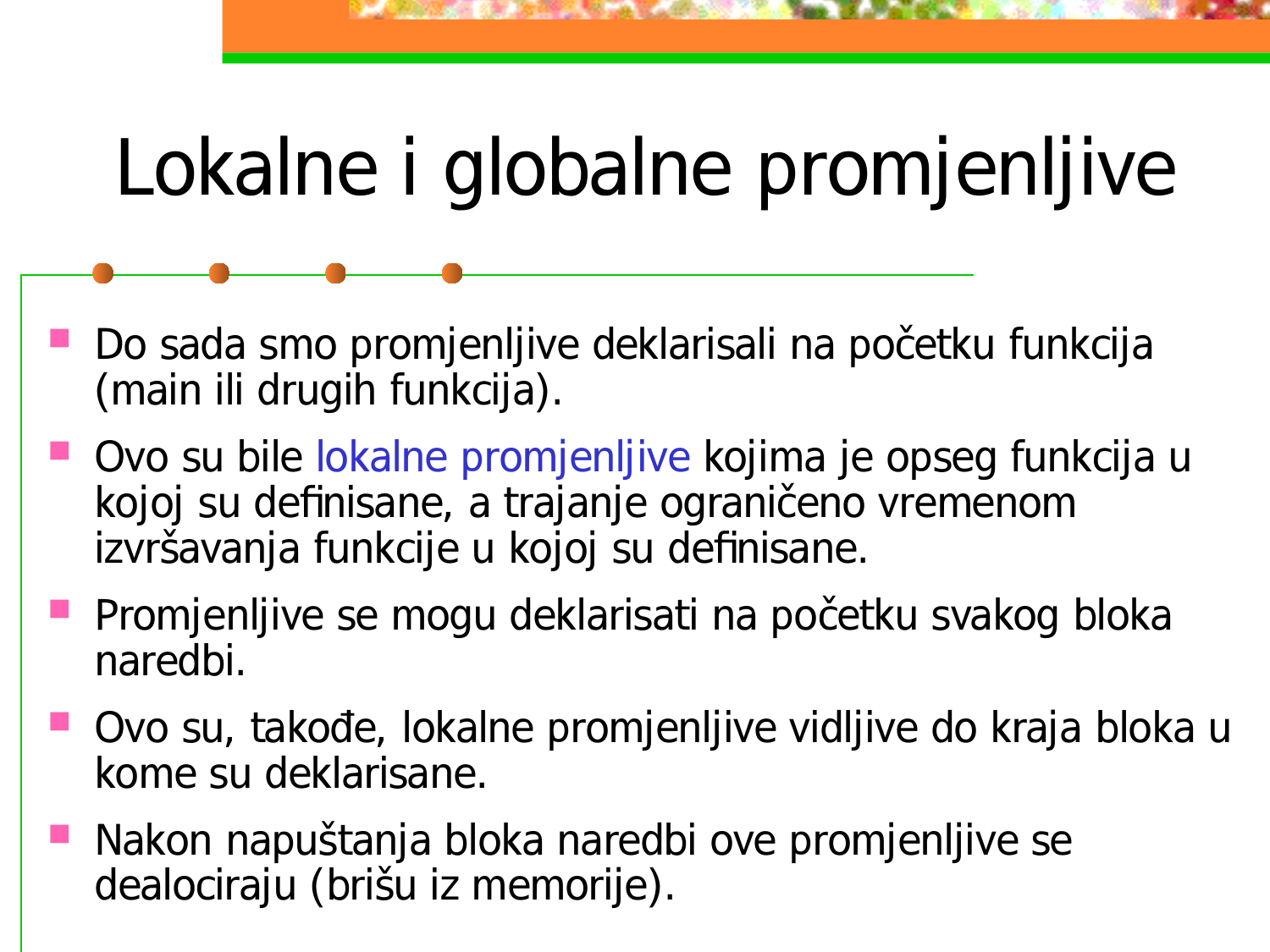

# Lokalne i globalne promjenljive
Do sada smo promjenljive deklarisali na početku funkcija (main ili drugih funkcija).
Ovo su bile lokalne promjenljive kojima je opseg funkcija u kojoj su definisane, a trajanje ograničeno vremenom izvršavanja funkcije u kojoj su definisane.
Promjenljive se mogu deklarisati na početku svakog bloka naredbi.
Ovo su, takođe, lokalne promjenljive vidljive do kraja bloka u kome su deklarisane.
Nakon napuštanja bloka naredbi ove promjenljive se dealociraju (brišu iz memorije).